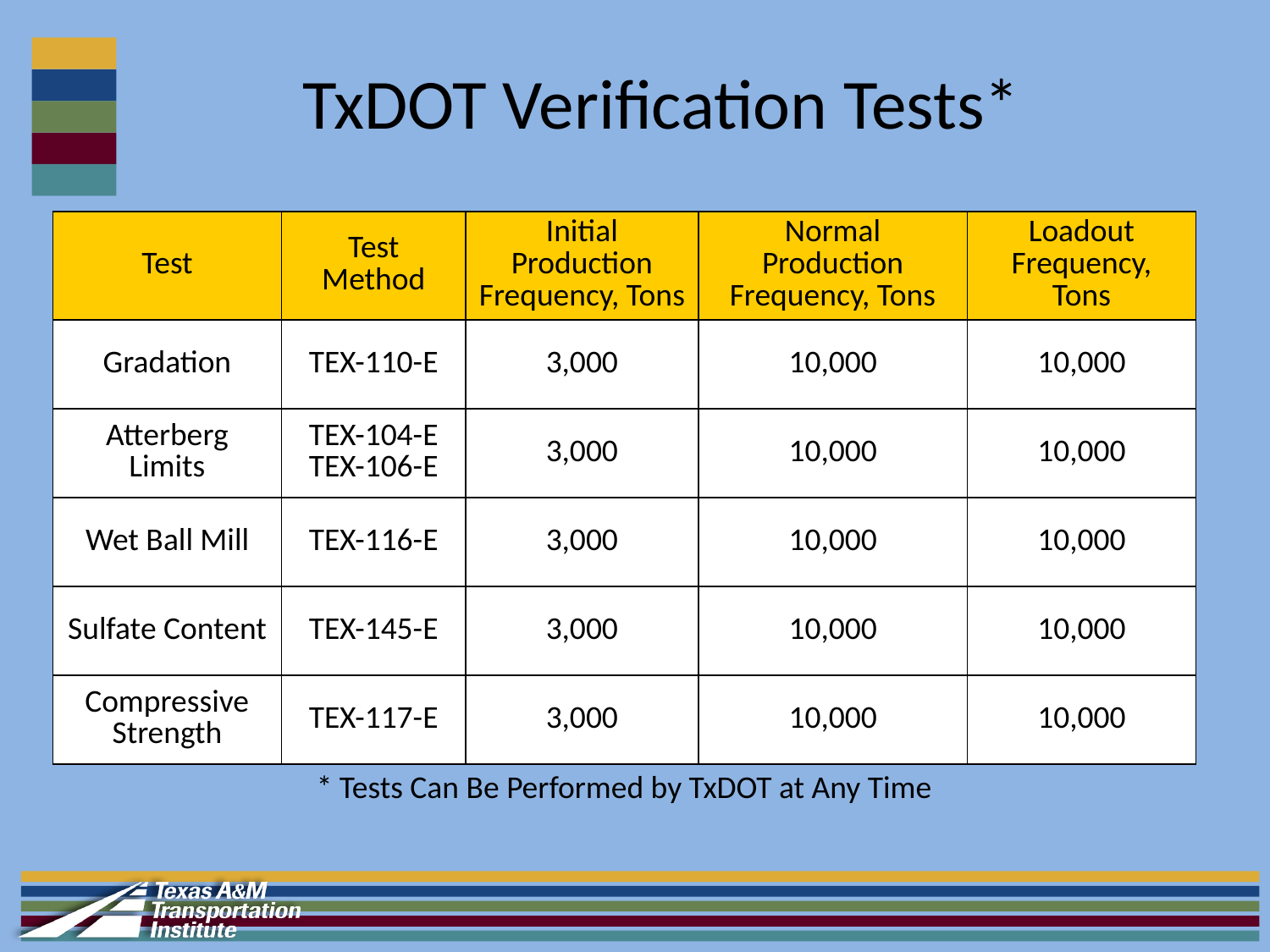

# TxDOT Verification Tests*
| Test | Test Method | Initial Production Frequency, Tons | Normal Production Frequency, Tons | Loadout Frequency, Tons |
| --- | --- | --- | --- | --- |
| Gradation | TEX-110-E | 3,000 | 10,000 | 10,000 |
| Atterberg Limits | TEX-104-E TEX-106-E | 3,000 | 10,000 | 10,000 |
| Wet Ball Mill | TEX-116-E | 3,000 | 10,000 | 10,000 |
| Sulfate Content | TEX-145-E | 3,000 | 10,000 | 10,000 |
| Compressive Strength | TEX-117-E | 3,000 | 10,000 | 10,000 |
| \* Tests Can Be Performed by TxDOT at Any Time |  |  |  |  |